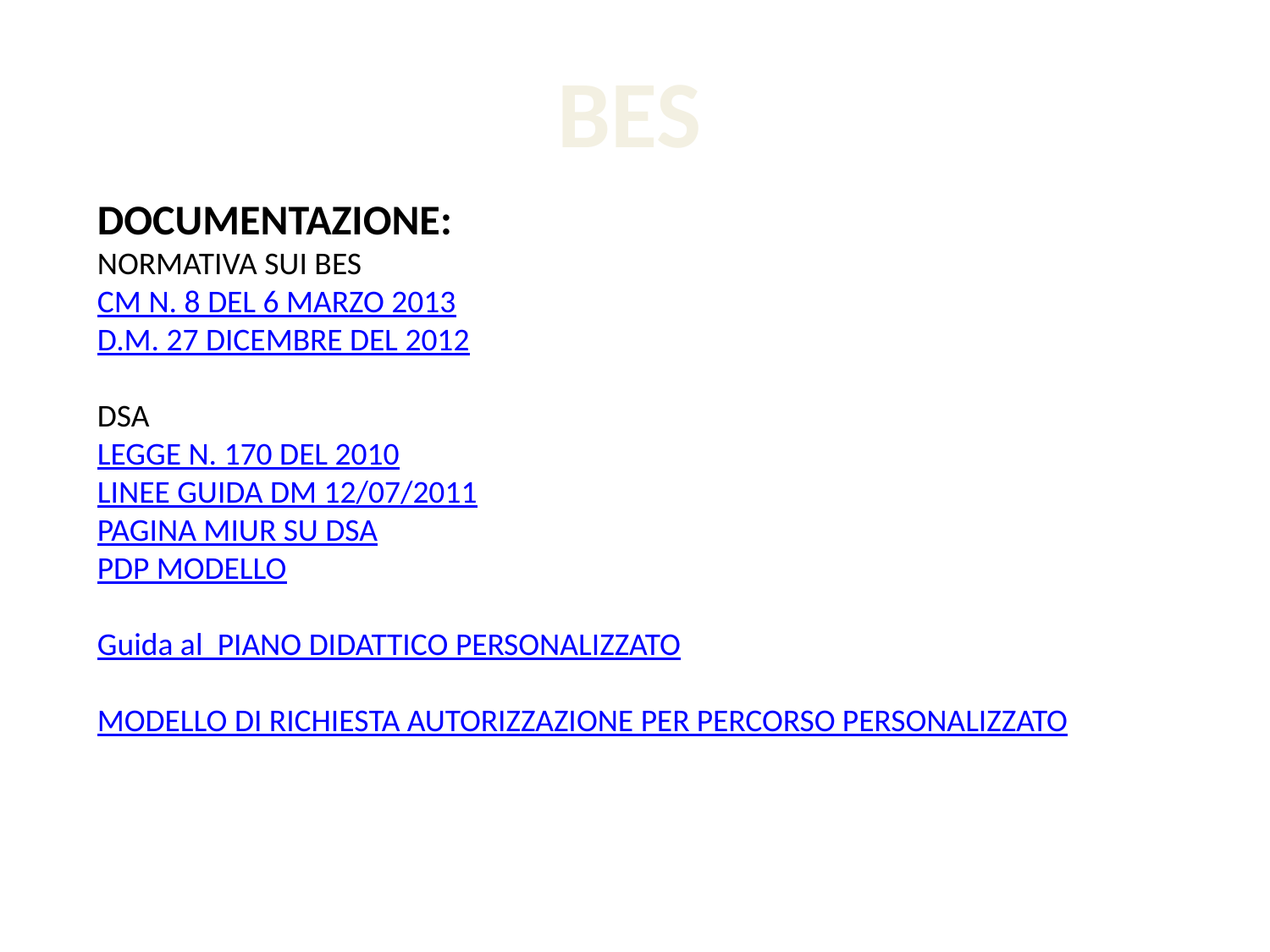

BES
DOCUMENTAZIONE:
NORMATIVA SUI BES
CM N. 8 DEL 6 MARZO 2013
D.M. 27 DICEMBRE DEL 2012

DSA
LEGGE N. 170 DEL 2010
LINEE GUIDA DM 12/07/2011
PAGINA MIUR SU DSA
PDP MODELLO

Guida al  PIANO DIDATTICO PERSONALIZZATO

MODELLO DI RICHIESTA AUTORIZZAZIONE PER PERCORSO PERSONALIZZATO